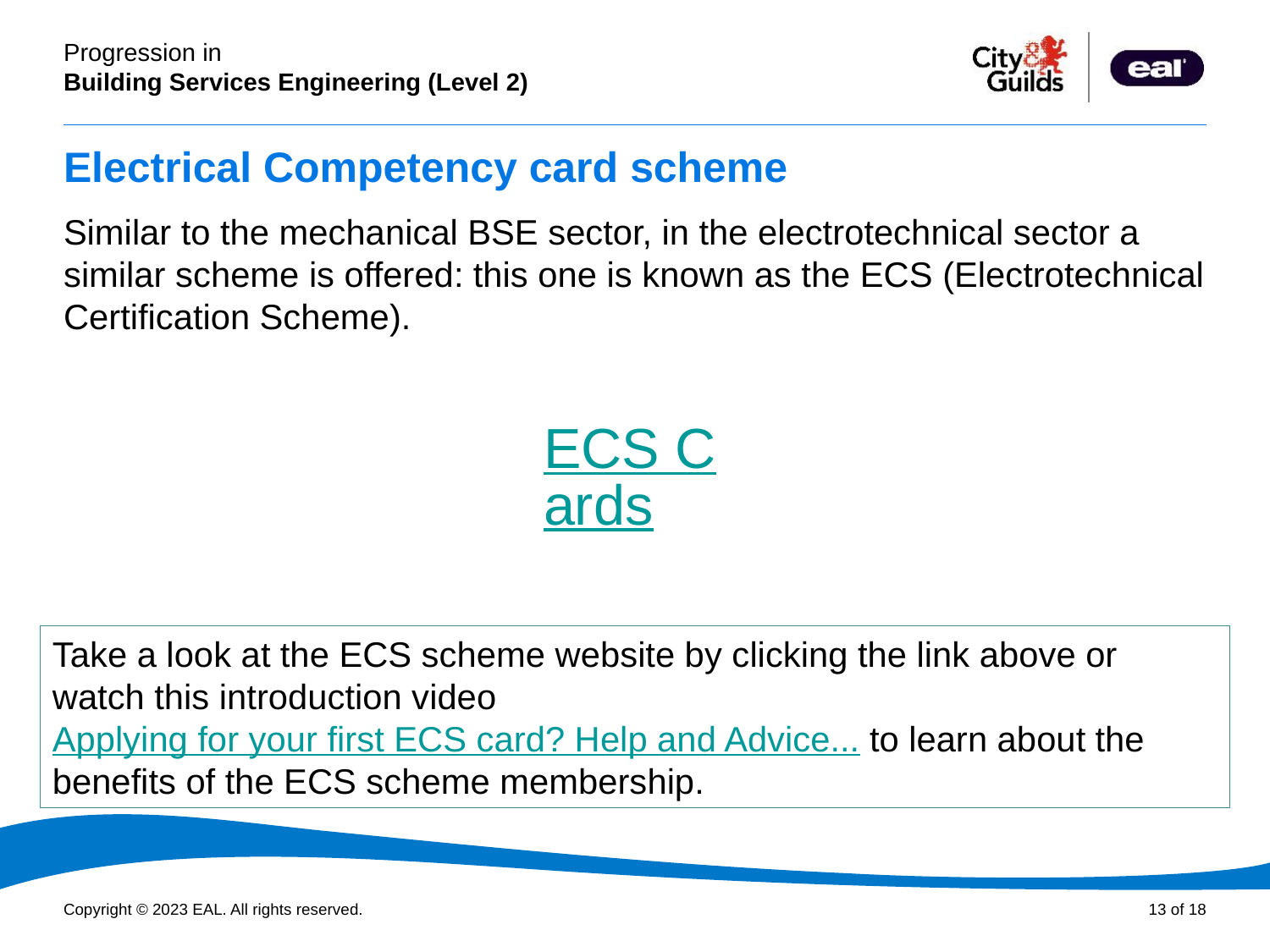

# Electrical Competency card scheme
Similar to the mechanical BSE sector, in the electrotechnical sector a similar scheme is offered: this one is known as the ECS (Electrotechnical Certification Scheme).
ECS Cards
Take a look at the ECS scheme website by clicking the link above or watch this introduction video Applying for your first ECS card? Help and Advice... to learn about the benefits of the ECS scheme membership.